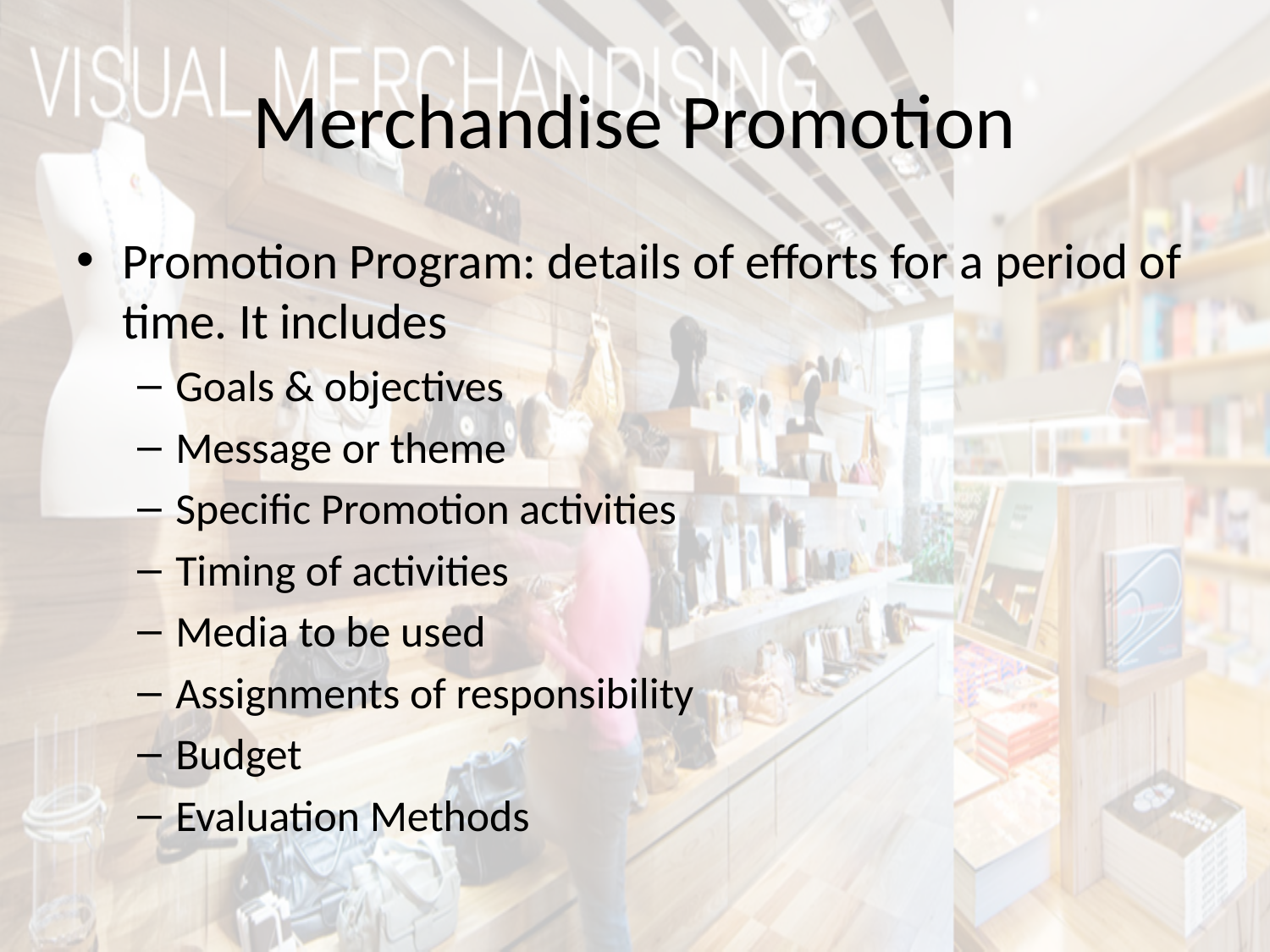

# Merchandise Promotion
Promotion Program: details of efforts for a period of time. It includes
Goals & objectives
Message or theme
Specific Promotion activities
Timing of activities
Media to be used
Assignments of responsibility
Budget
Evaluation Methods